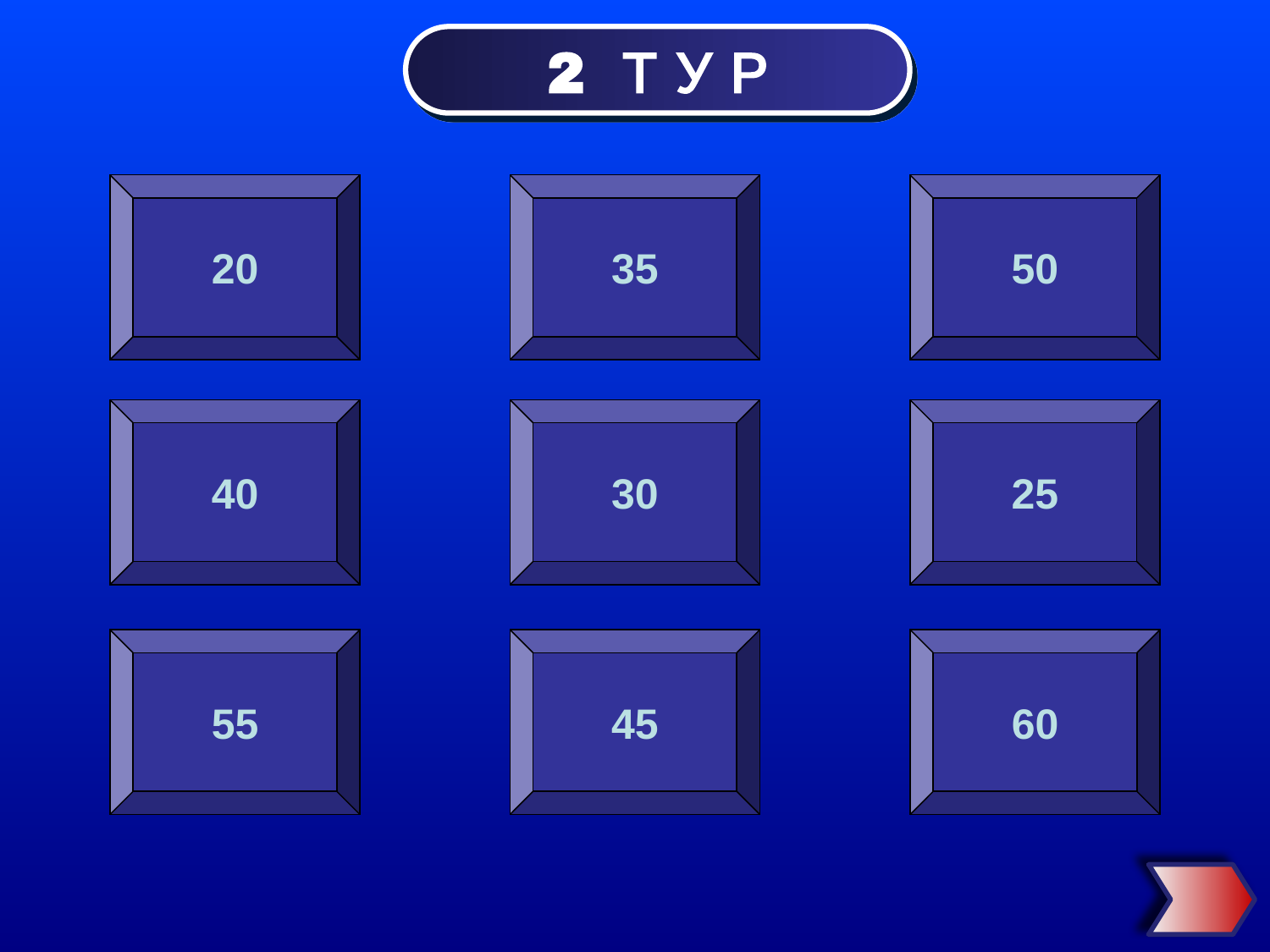

2  Т У Р
20
35
50

40
30
25
55
45
60